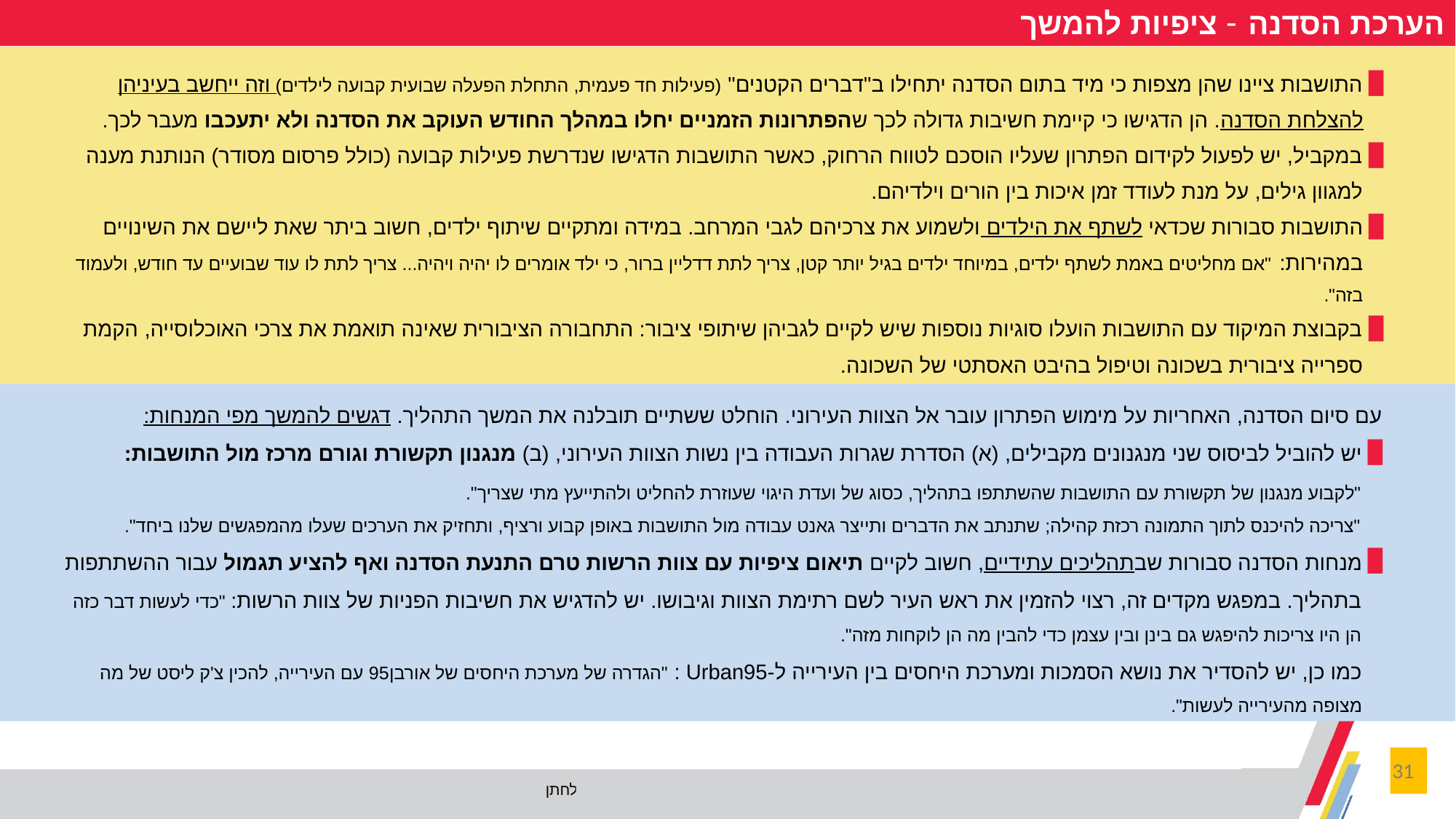

הערכת הסדנה - ציפיות להמשך

| התושבות ציינו שהן מצפות כי מיד בתום הסדנה יתחילו ב"דברים הקטנים" (פעילות חד פעמית, התחלת הפעלה שבועית קבועה לילדים) וזה ייחשב בעיניהן להצלחת הסדנה. הן הדגישו כי קיימת חשיבות גדולה לכך שהפתרונות הזמניים יחלו במהלך החודש העוקב את הסדנה ולא יתעכבו מעבר לכך. במקביל, יש לפעול לקידום הפתרון שעליו הוסכם לטווח הרחוק, כאשר התושבות הדגישו שנדרשת פעילות קבועה (כולל פרסום מסודר) הנותנת מענה למגוון גילים, על מנת לעודד זמן איכות בין הורים וילדיהם. התושבות סבורות שכדאי לשתף את הילדים ולשמוע את צרכיהם לגבי המרחב. במידה ומתקיים שיתוף ילדים, חשוב ביתר שאת ליישם את השינויים במהירות: "אם מחליטים באמת לשתף ילדים, במיוחד ילדים בגיל יותר קטן, צריך לתת דדליין ברור, כי ילד אומרים לו יהיה ויהיה... צריך לתת לו עוד שבועיים עד חודש, ולעמוד בזה". בקבוצת המיקוד עם התושבות הועלו סוגיות נוספות שיש לקיים לגביהן שיתופי ציבור: התחבורה הציבורית שאינה תואמת את צרכי האוכלוסייה, הקמת ספרייה ציבורית בשכונה וטיפול בהיבט האסתטי של השכונה. |
| --- |

עם סיום הסדנה, האחריות על מימוש הפתרון עובר אל הצוות העירוני. הוחלט ששתיים תובלנה את המשך התהליך. דגשים להמשך מפי המנחות:
יש להוביל לביסוס שני מנגנונים מקבילים, (א) הסדרת שגרות העבודה בין נשות הצוות העירוני, (ב) מנגנון תקשורת וגורם מרכז מול התושבות:
"לקבוע מנגנון של תקשורת עם התושבות שהשתתפו בתהליך, כסוג של ועדת היגוי שעוזרת להחליט ולהתייעץ מתי שצריך".
"צריכה להיכנס לתוך התמונה רכזת קהילה; שתנתב את הדברים ותייצר גאנט עבודה מול התושבות באופן קבוע ורציף, ותחזיק את הערכים שעלו מהמפגשים שלנו ביחד".
מנחות הסדנה סבורות שבתהליכים עתידיים, חשוב לקיים תיאום ציפיות עם צוות הרשות טרם התנעת הסדנה ואף להציע תגמול עבור ההשתתפות בתהליך. במפגש מקדים זה, רצוי להזמין את ראש העיר לשם רתימת הצוות וגיבושו. יש להדגיש את חשיבות הפניות של צוות הרשות: "כדי לעשות דבר כזה הן היו צריכות להיפגש גם בינן ובין עצמן כדי להבין מה הן לוקחות מזה".
כמו כן, יש להסדיר את נושא הסמכות ומערכת היחסים בין העירייה ל-Urban95 : "הגדרה של מערכת היחסים של אורבן95 עם העירייה, להכין צ'ק ליסט של מה מצופה מהעירייה לעשות".
31